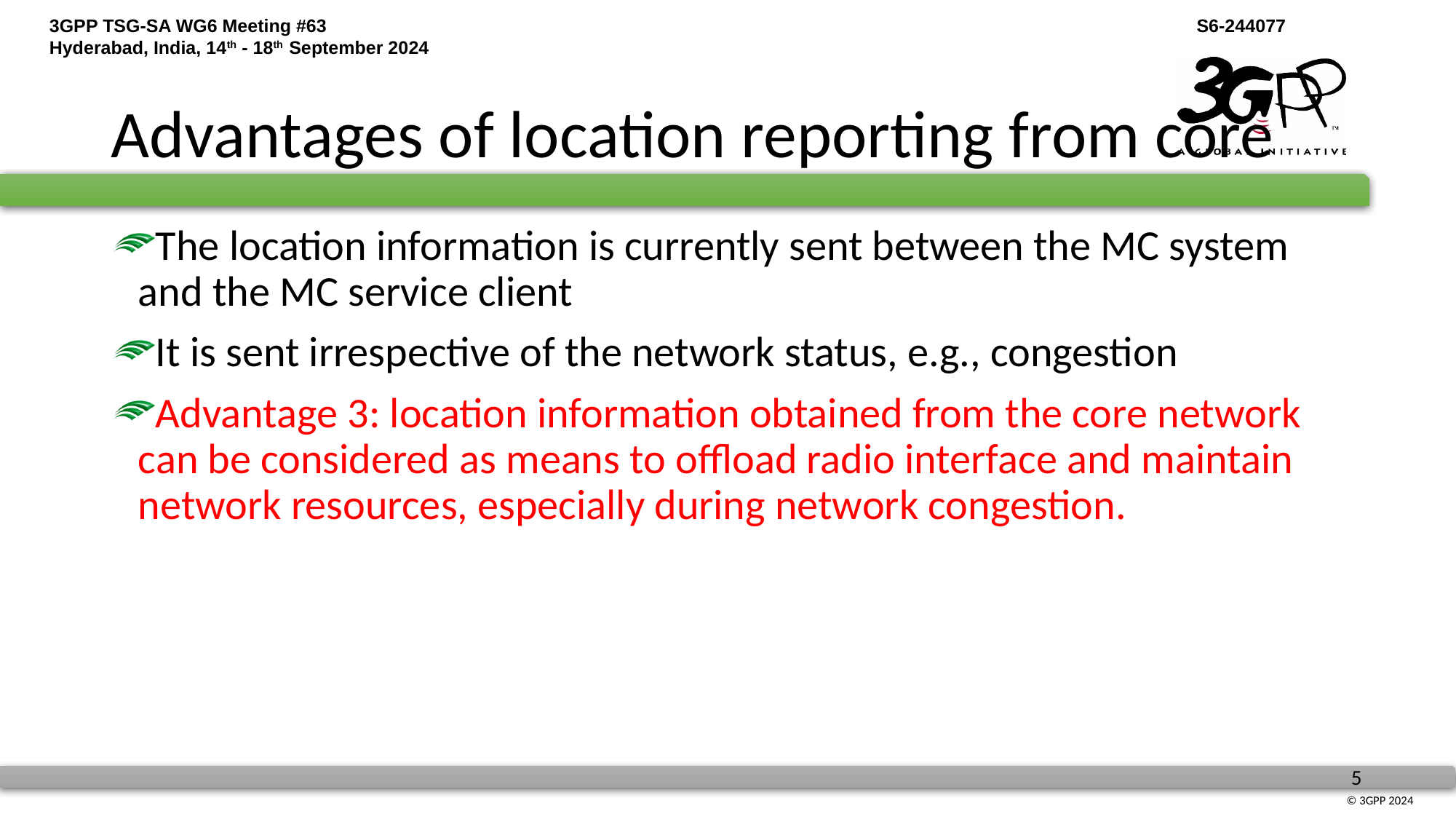

# Advantages of location reporting from core
The location information is currently sent between the MC system and the MC service client
It is sent irrespective of the network status, e.g., congestion
Advantage 3: location information obtained from the core network can be considered as means to offload radio interface and maintain network resources, especially during network congestion.